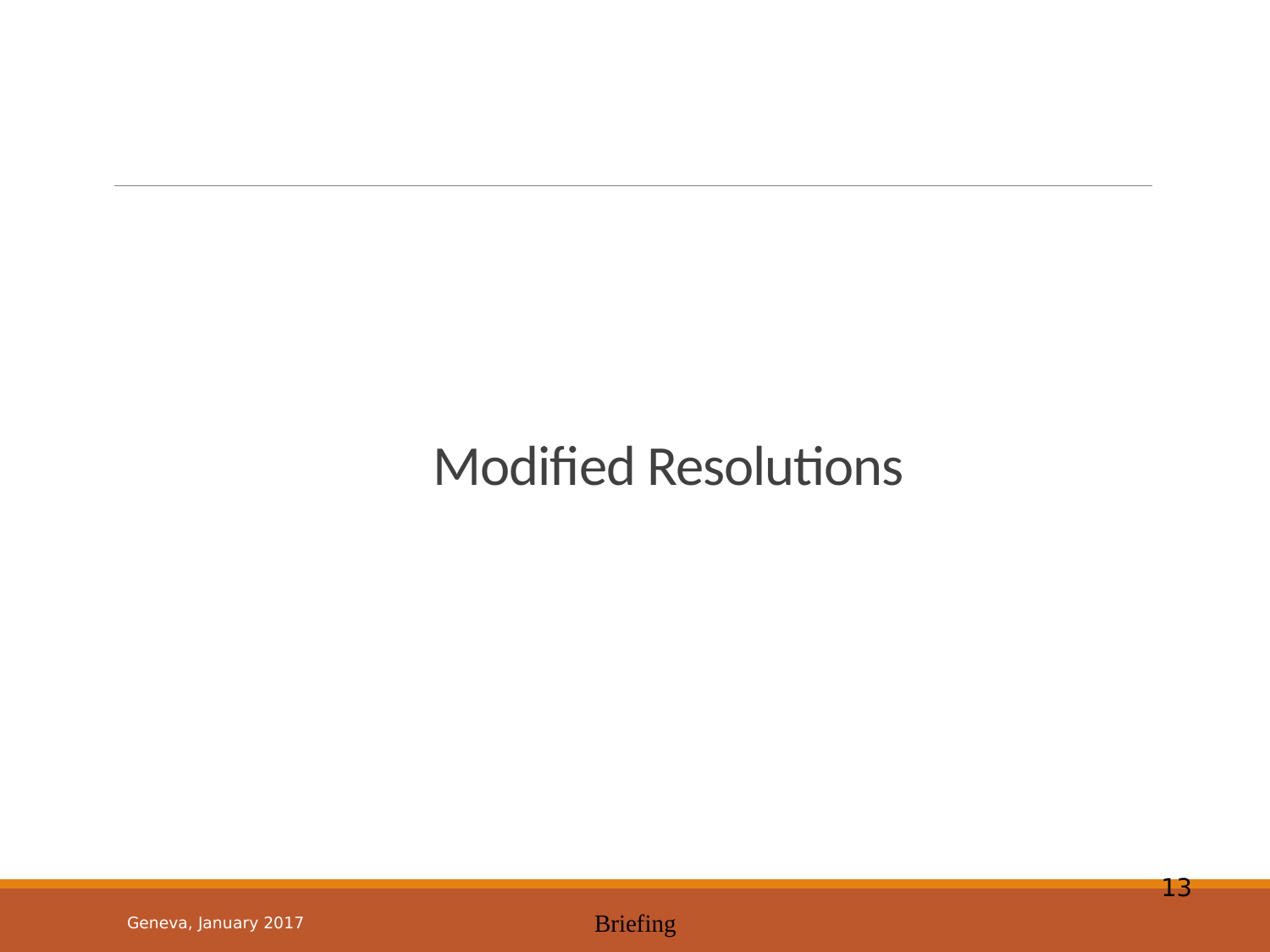

# Modified Resolutions
13
Geneva, January 2017
Briefing